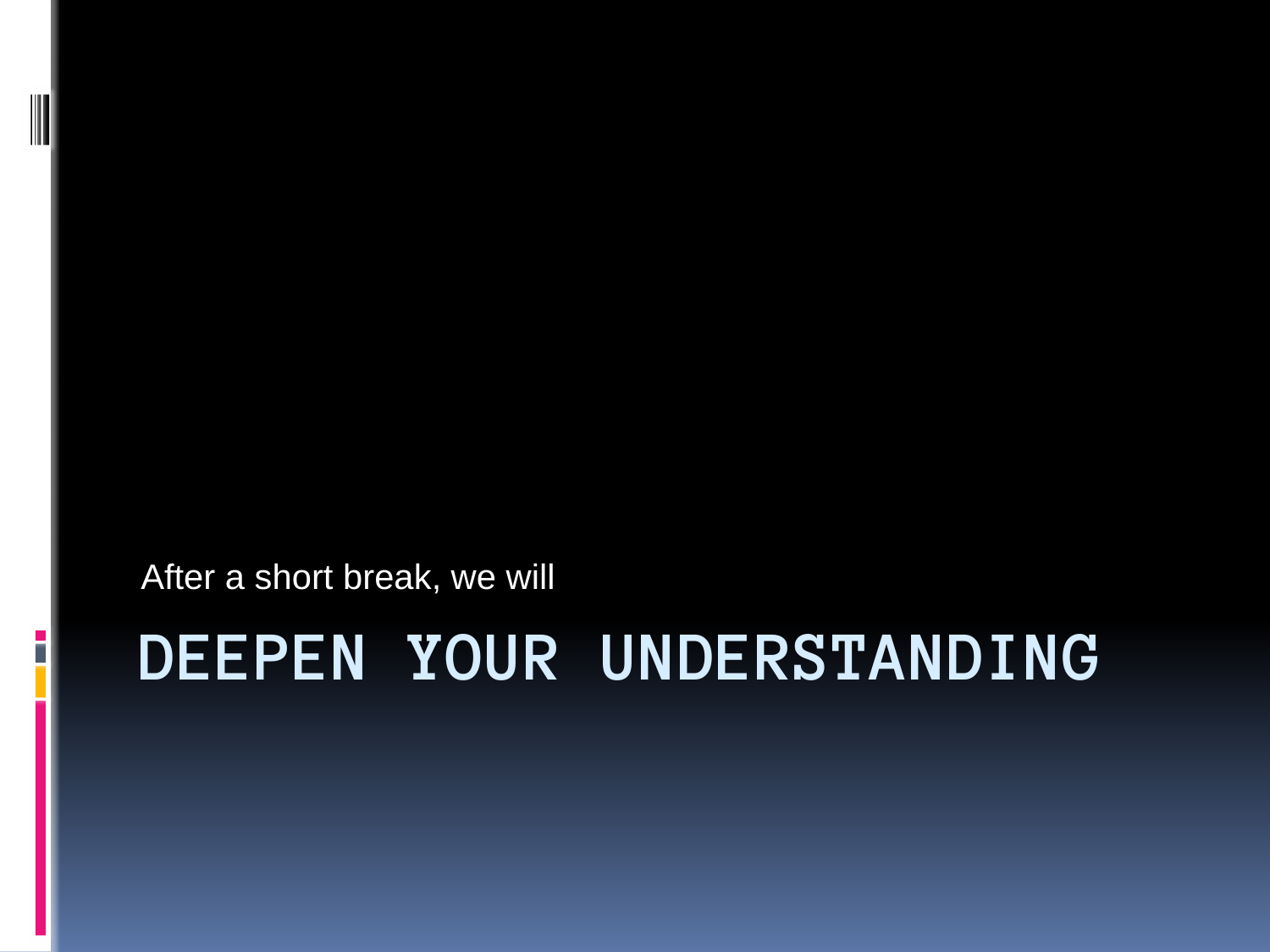

After a short break, we will
# Deepen your understanding